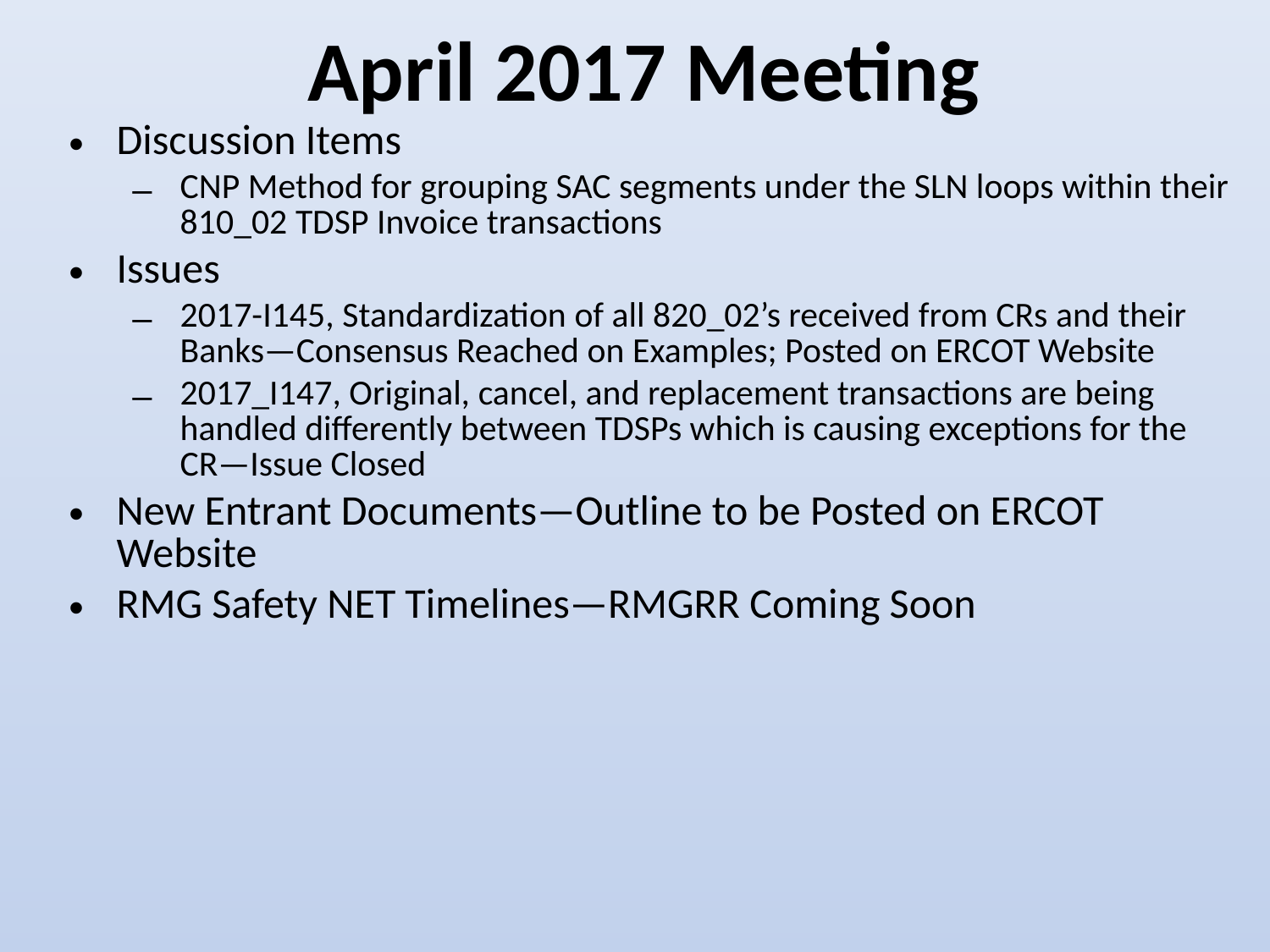

April 2017 Meeting
Discussion Items
CNP Method for grouping SAC segments under the SLN loops within their 810_02 TDSP Invoice transactions
Issues
2017-I145, Standardization of all 820_02’s received from CRs and their Banks—Consensus Reached on Examples; Posted on ERCOT Website
2017_I147, Original, cancel, and replacement transactions are being handled differently between TDSPs which is causing exceptions for the CR—Issue Closed
New Entrant Documents—Outline to be Posted on ERCOT Website
RMG Safety NET Timelines—RMGRR Coming Soon